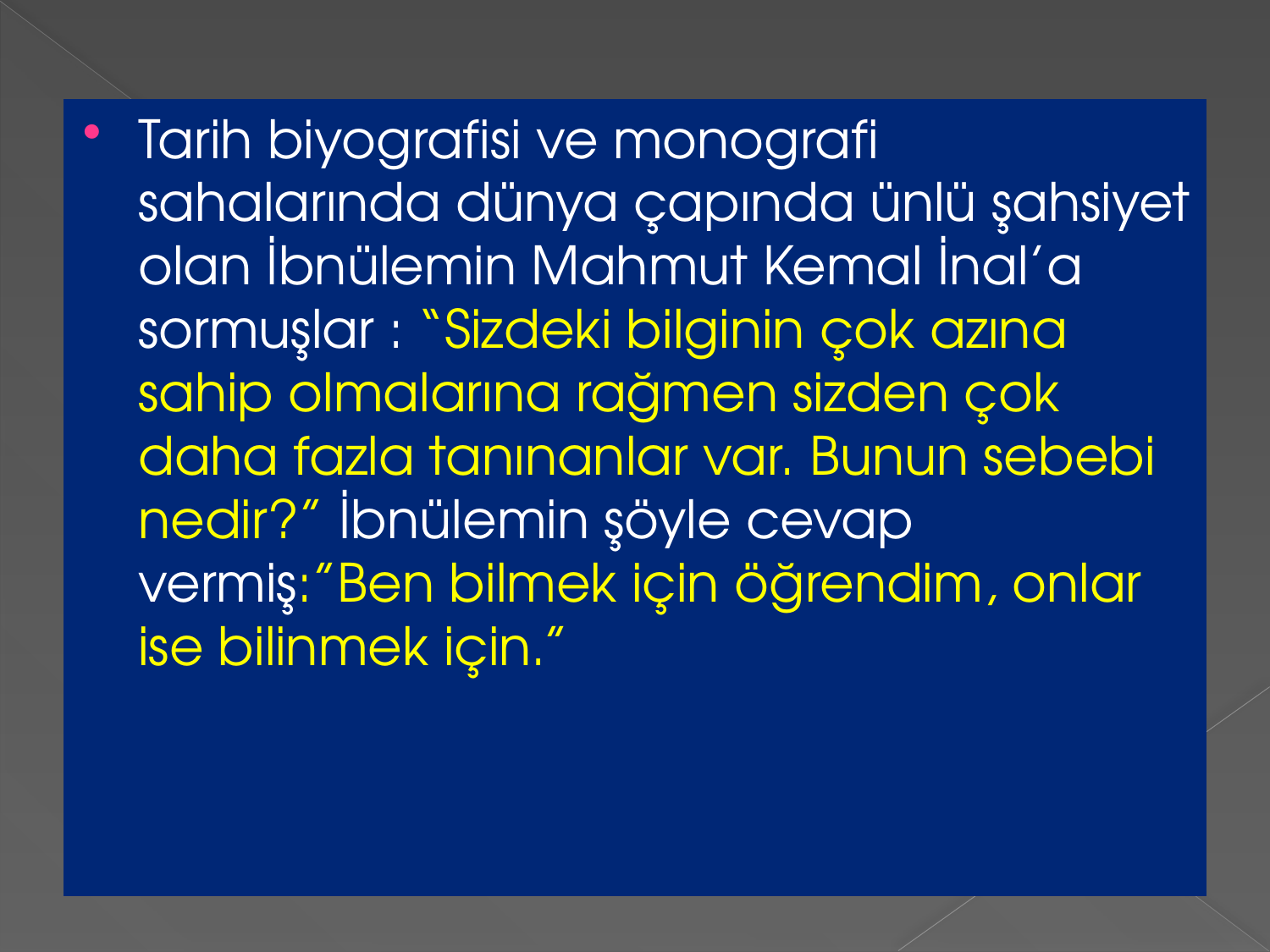

Tarih biyografisi ve monografi sahalarında dünya çapında ünlü şahsiyet olan İbnülemin Mahmut Kemal İnal’a sormuşlar : “Sizdeki bilginin çok azına sahip olmalarına rağmen sizden çok daha fazla tanınanlar var. Bunun sebebi nedir?” İbnülemin şöyle cevap vermiş:”Ben bilmek için öğrendim, onlar ise bilinmek için.”